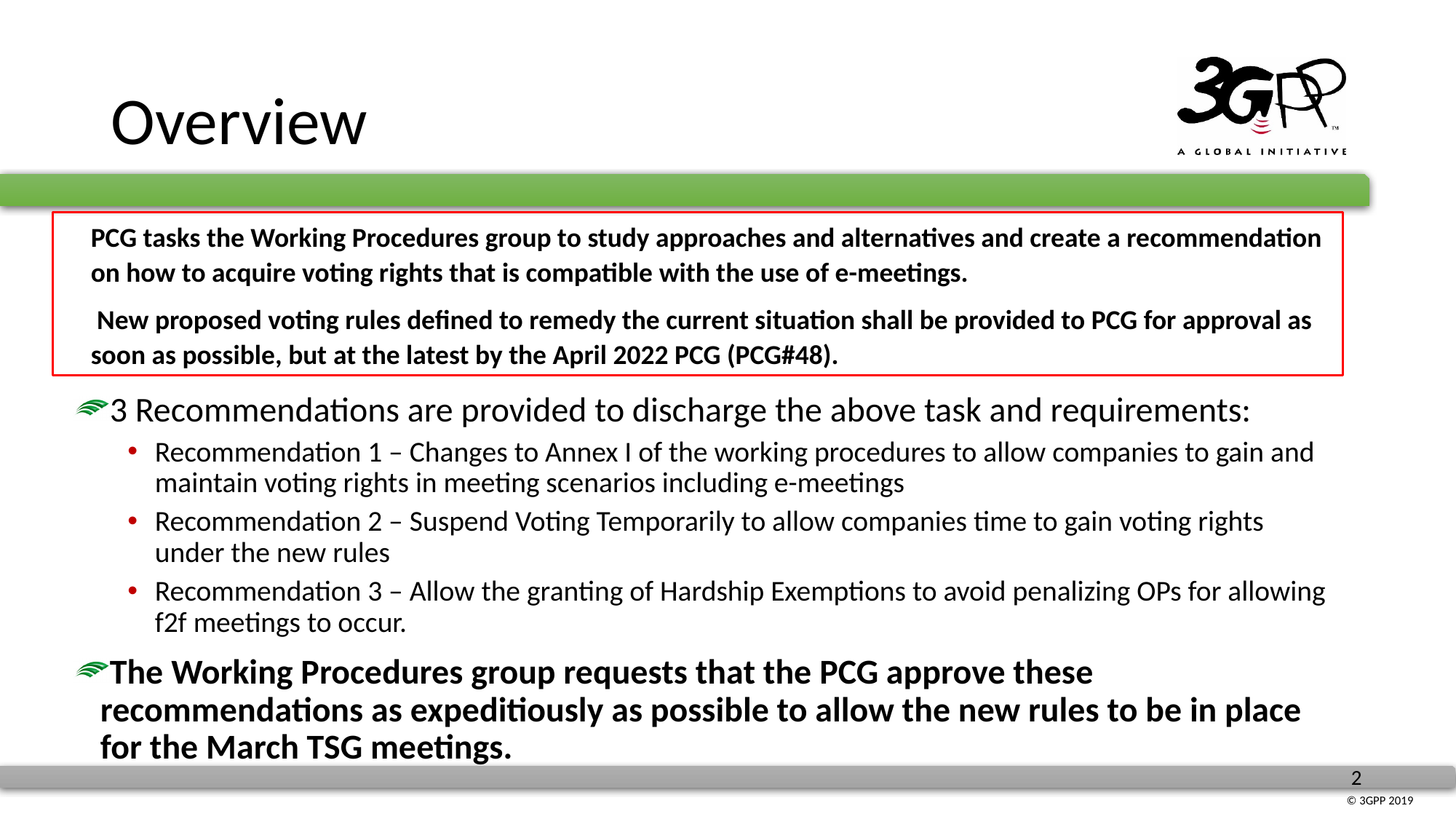

# Overview
PCG tasks the Working Procedures group to study approaches and alternatives and create a recommendation on how to acquire voting rights that is compatible with the use of e-meetings.
 New proposed voting rules defined to remedy the current situation shall be provided to PCG for approval as soon as possible, but at the latest by the April 2022 PCG (PCG#48).
3 Recommendations are provided to discharge the above task and requirements:
Recommendation 1 – Changes to Annex I of the working procedures to allow companies to gain and maintain voting rights in meeting scenarios including e-meetings
Recommendation 2 – Suspend Voting Temporarily to allow companies time to gain voting rights under the new rules
Recommendation 3 – Allow the granting of Hardship Exemptions to avoid penalizing OPs for allowing f2f meetings to occur.
The Working Procedures group requests that the PCG approve these recommendations as expeditiously as possible to allow the new rules to be in place for the March TSG meetings.